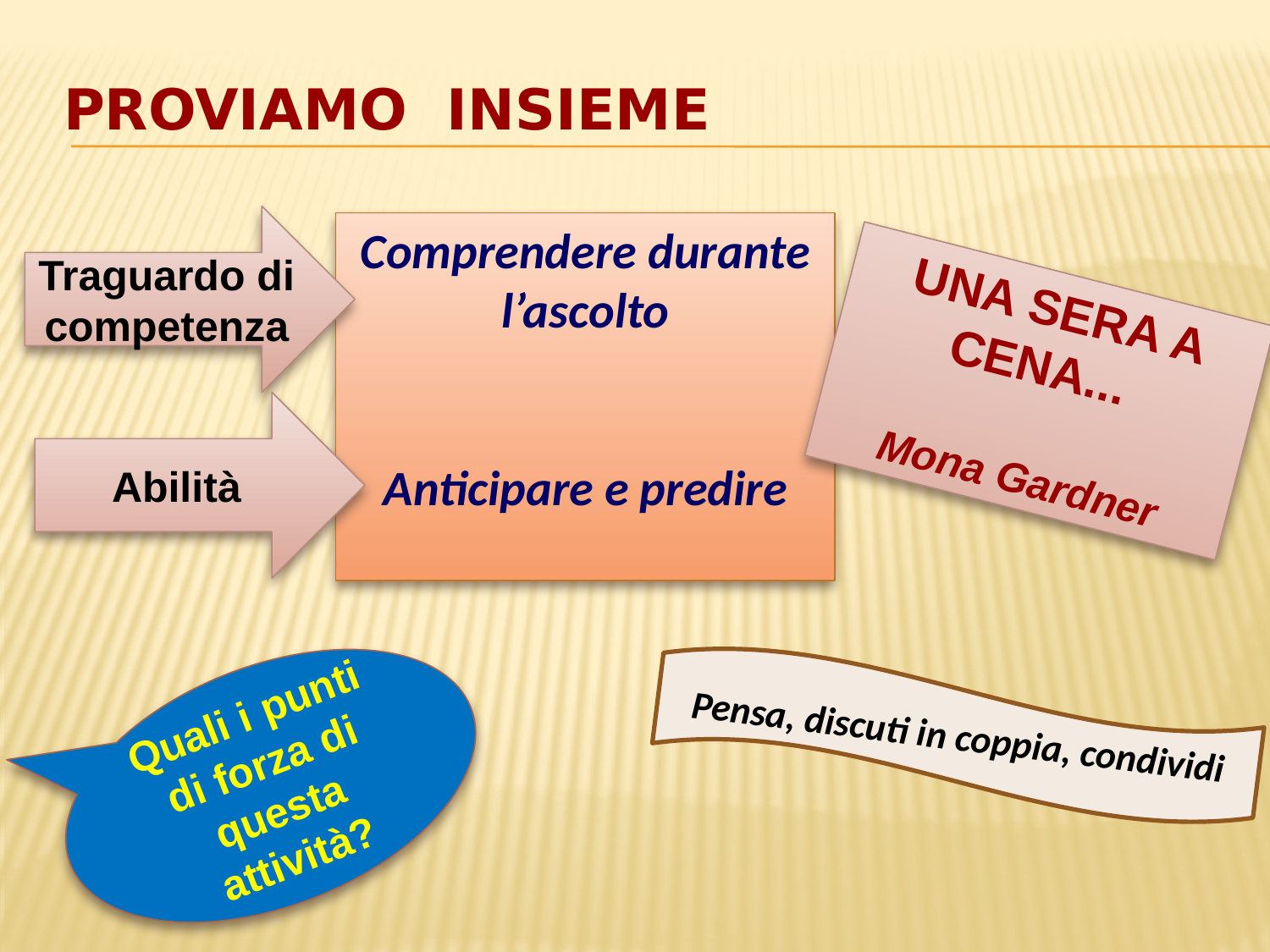

PROVIAMO  INSIEME
Traguardo di
competenza
Comprendere durante l’ascolto

Anticipare e predire

UNA SERA A CENA...

Mona Gardner
Abilità
Quali i punti di forza di questa attività?
Pensa, discuti in coppia, condividi